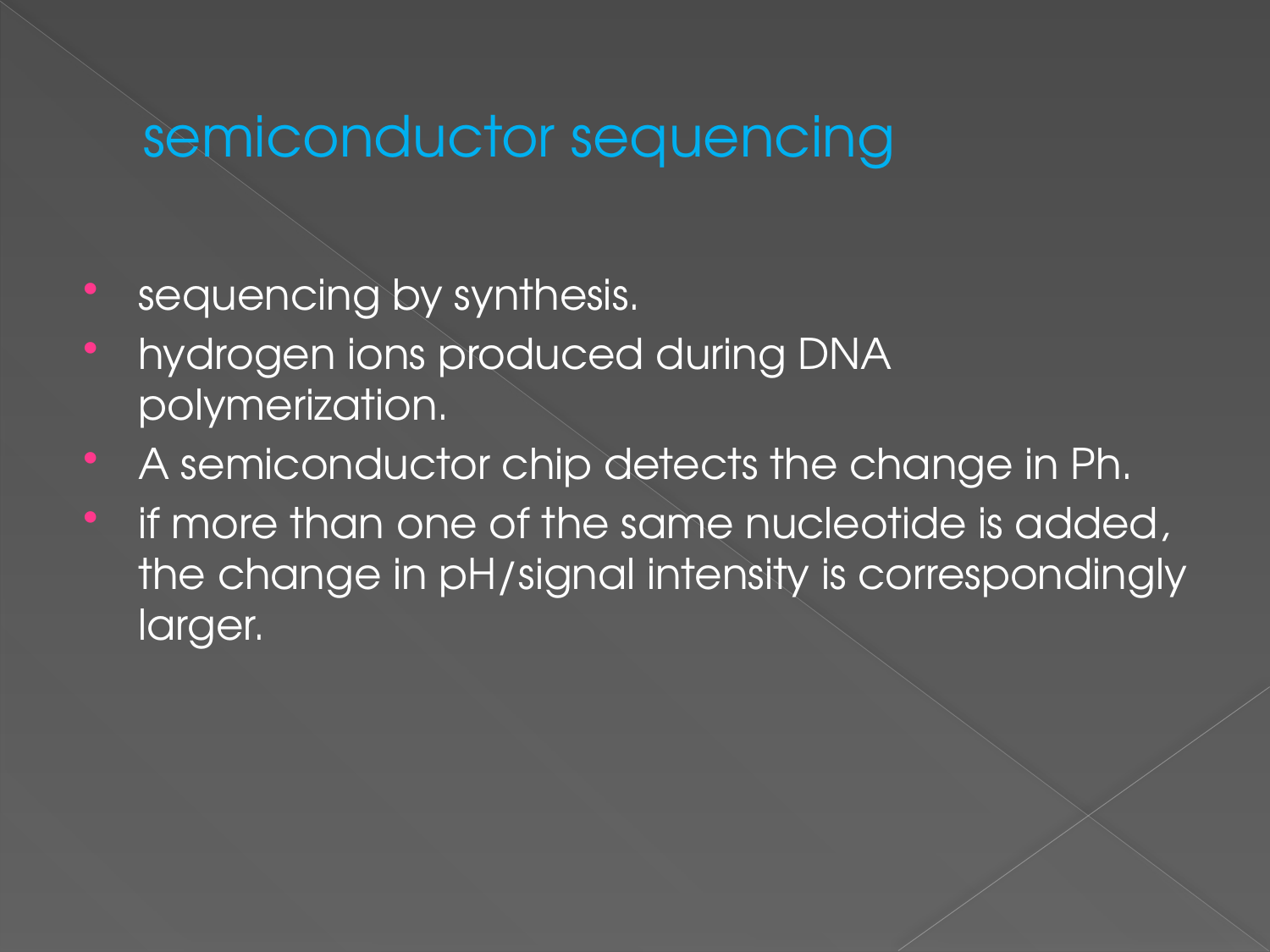

# semiconductor sequencing
sequencing by synthesis.
hydrogen ions produced during DNA polymerization.
A semiconductor chip detects the change in Ph.
if more than one of the same nucleotide is added, the change in pH/signal intensity is correspondingly larger.